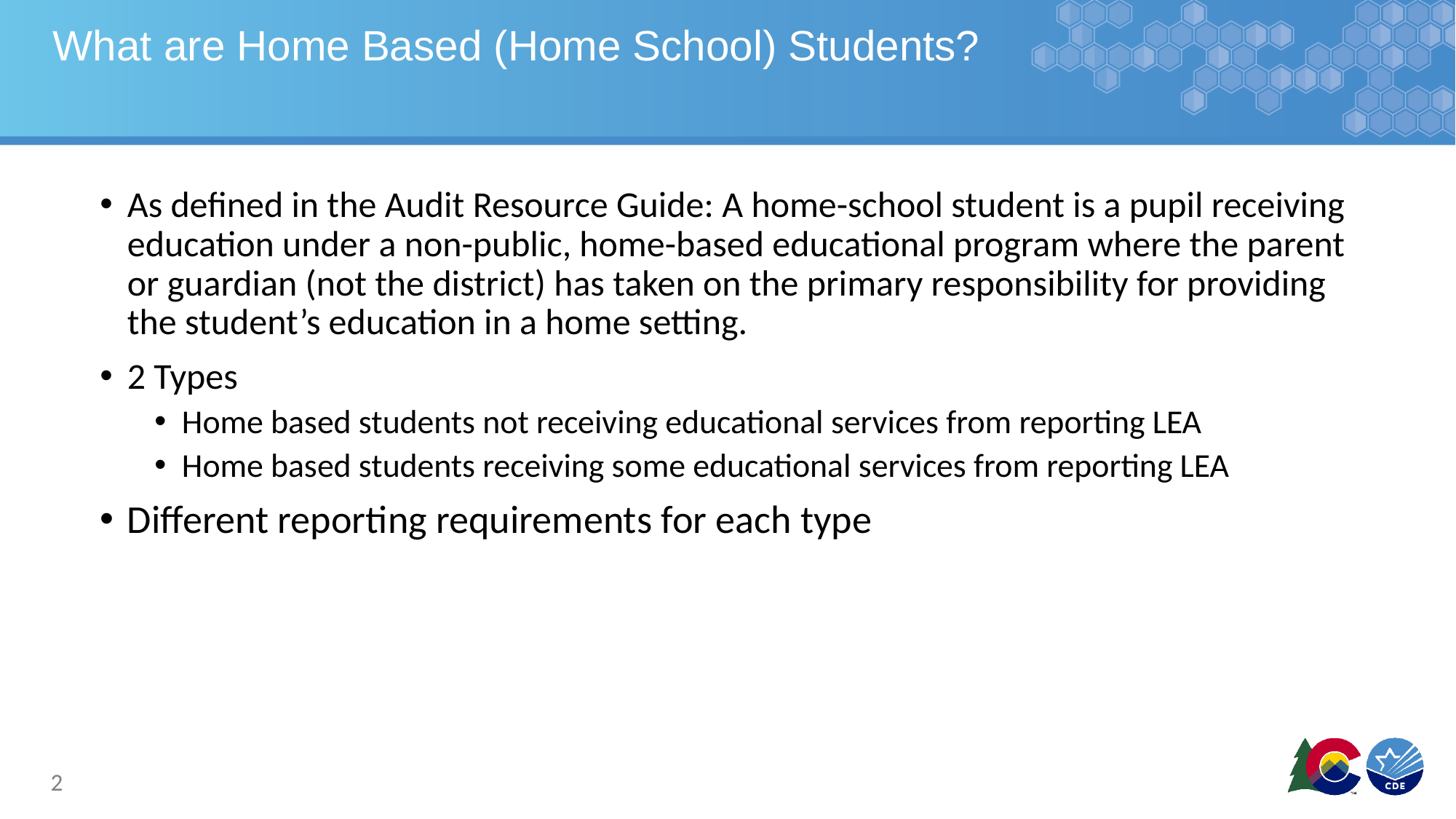

# What are Home Based (Home School) Students?
As defined in the Audit Resource Guide: A home-school student is a pupil receiving education under a non-public, home-based educational program where the parent or guardian (not the district) has taken on the primary responsibility for providing the student’s education in a home setting.
2 Types
Home based students not receiving educational services from reporting LEA
Home based students receiving some educational services from reporting LEA
Different reporting requirements for each type
2